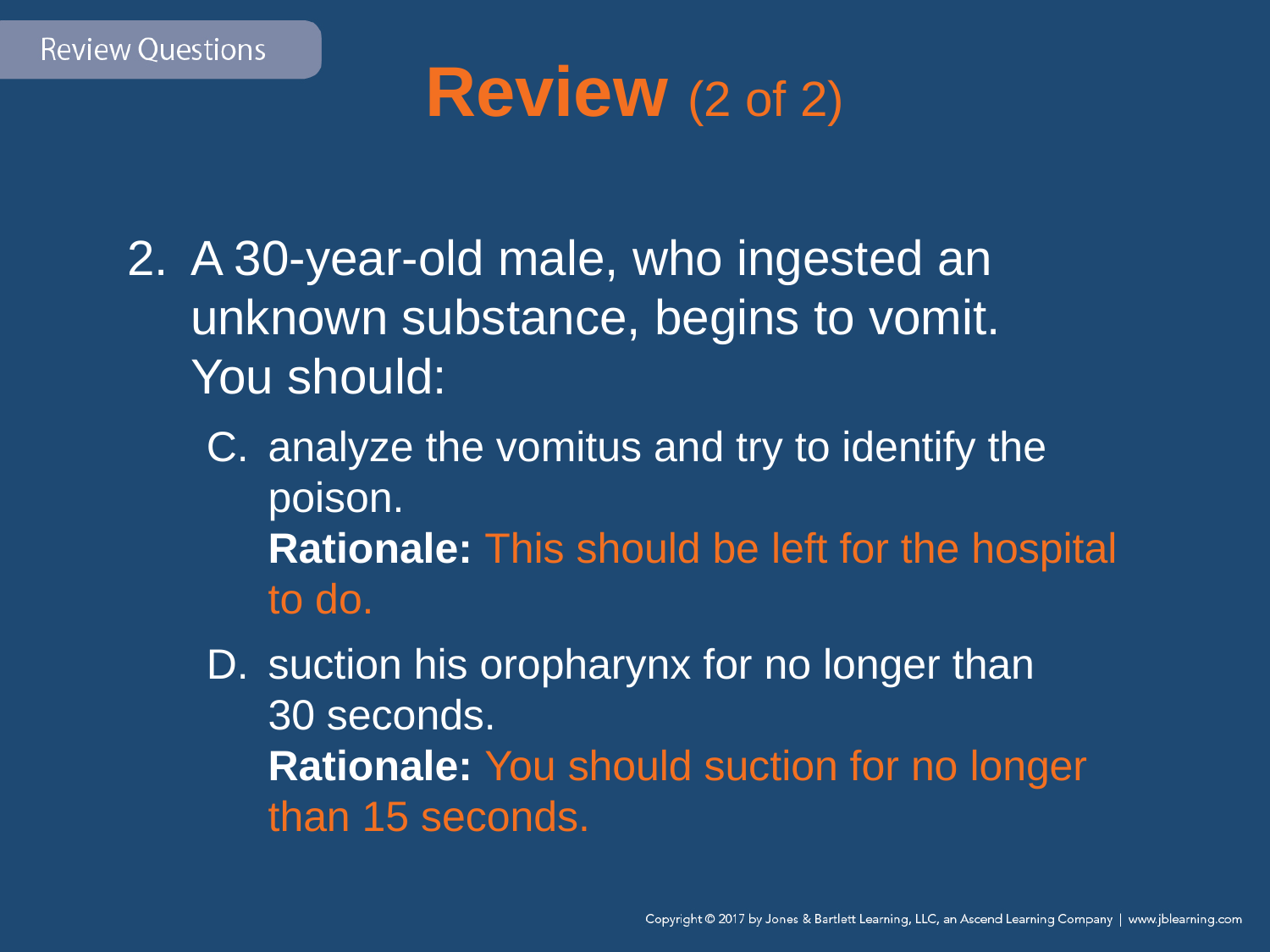

# Review (2 of 2)
A 30-year-old male, who ingested an unknown substance, begins to vomit.
You should:
analyze the vomitus and try to identify the poison.
Rationale: This should be left for the hospital to do.
suction his oropharynx for no longer than
30 seconds.
Rationale: You should suction for no longer than 15 seconds.